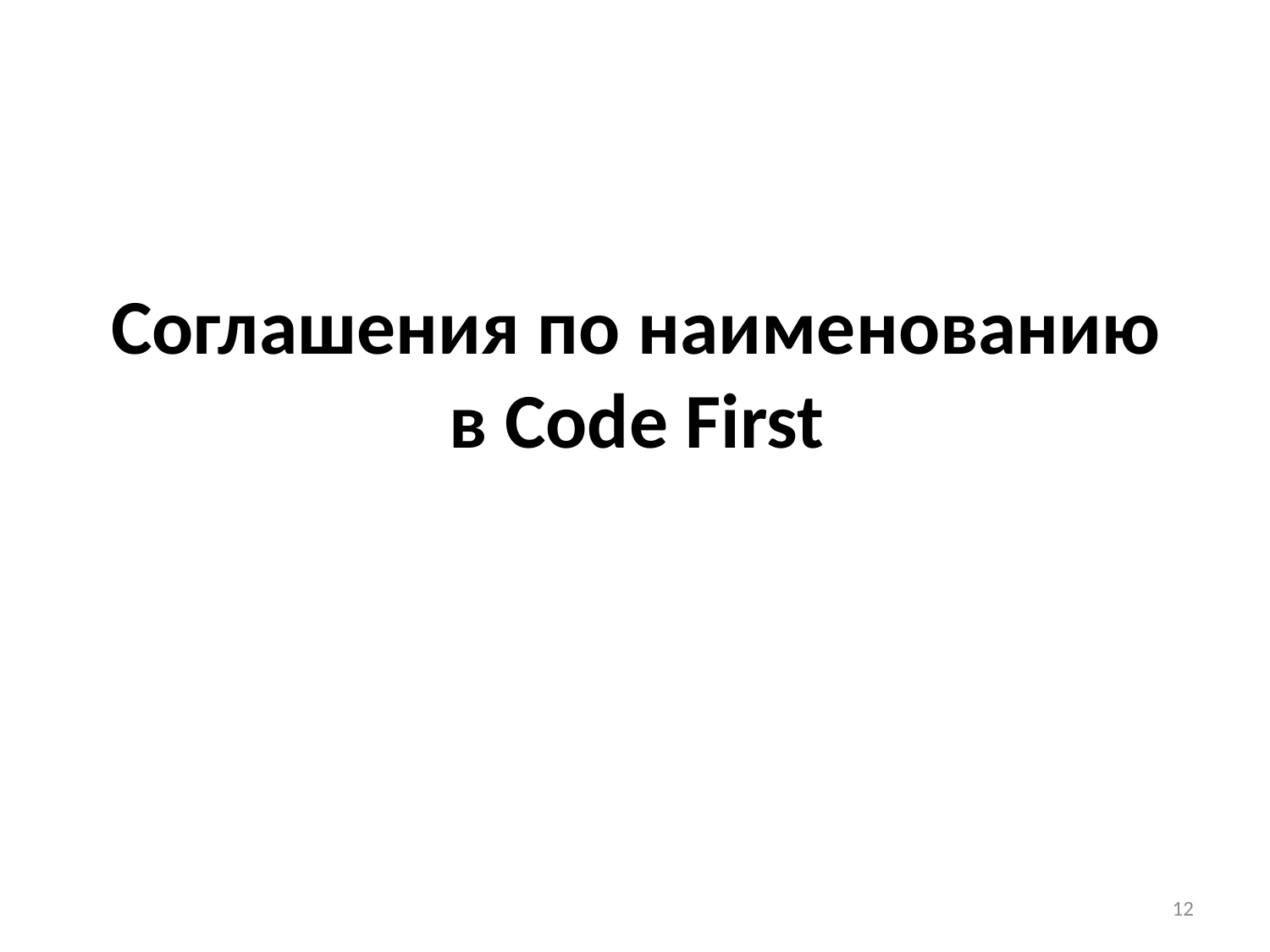

# Соглашения по наименованию в Code First
12